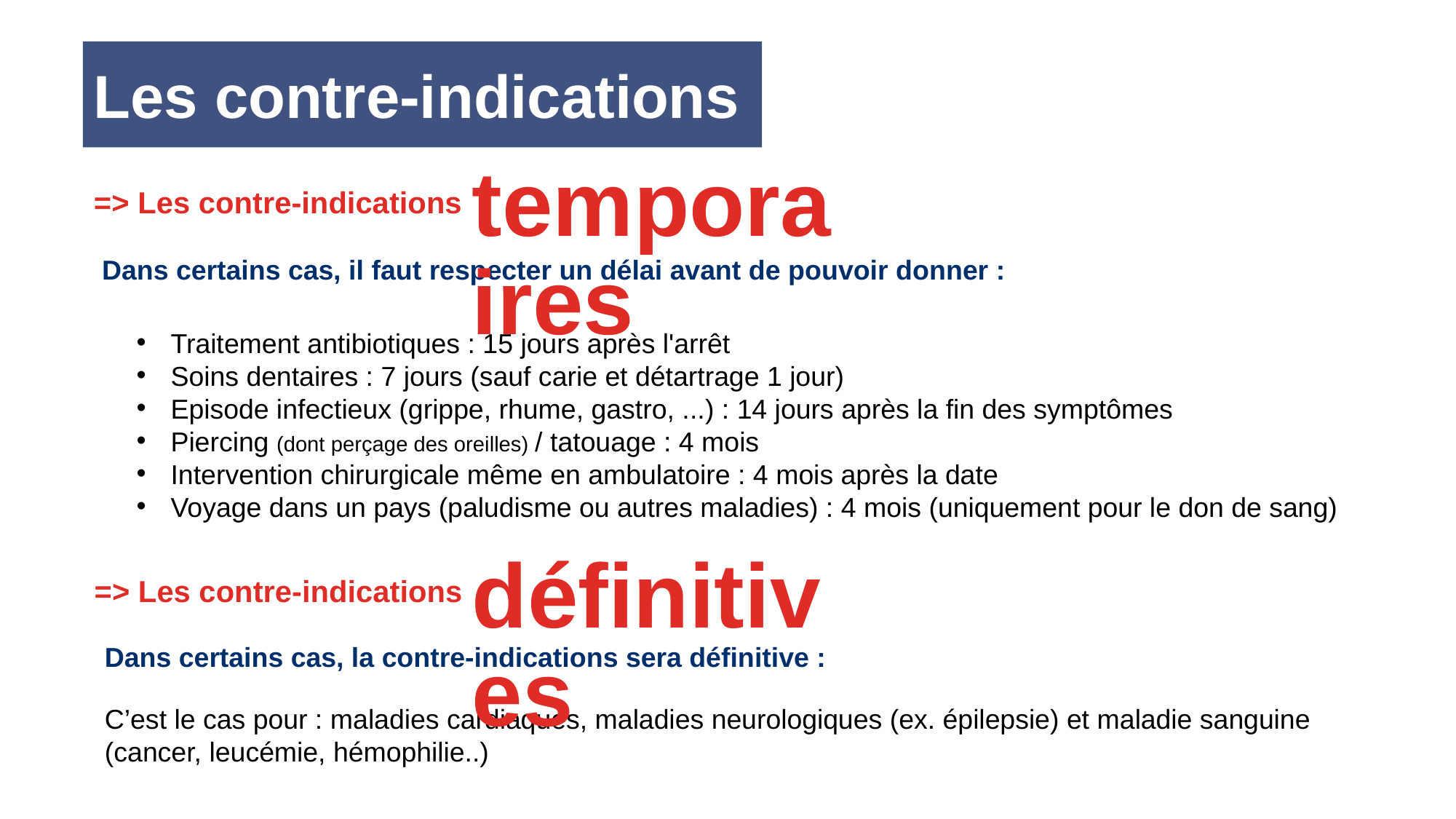

Les contre-indications
temporaires
=> Les contre-indications
Dans certains cas, il faut respecter un délai avant de pouvoir donner :
Traitement antibiotiques : 15 jours après l'arrêt
Soins dentaires : 7 jours (sauf carie et détartrage 1 jour)
Episode infectieux (grippe, rhume, gastro, ...) : 14 jours après la fin des symptômes
Piercing (dont perçage des oreilles) / tatouage : 4 mois
Intervention chirurgicale même en ambulatoire : 4 mois après la date
Voyage dans un pays (paludisme ou autres maladies) : 4 mois (uniquement pour le don de sang)
définitives
=> Les contre-indications
Dans certains cas, la contre-indications sera définitive :

C’est le cas pour : maladies cardiaques, maladies neurologiques (ex. épilepsie) et maladie sanguine (cancer, leucémie, hémophilie..)